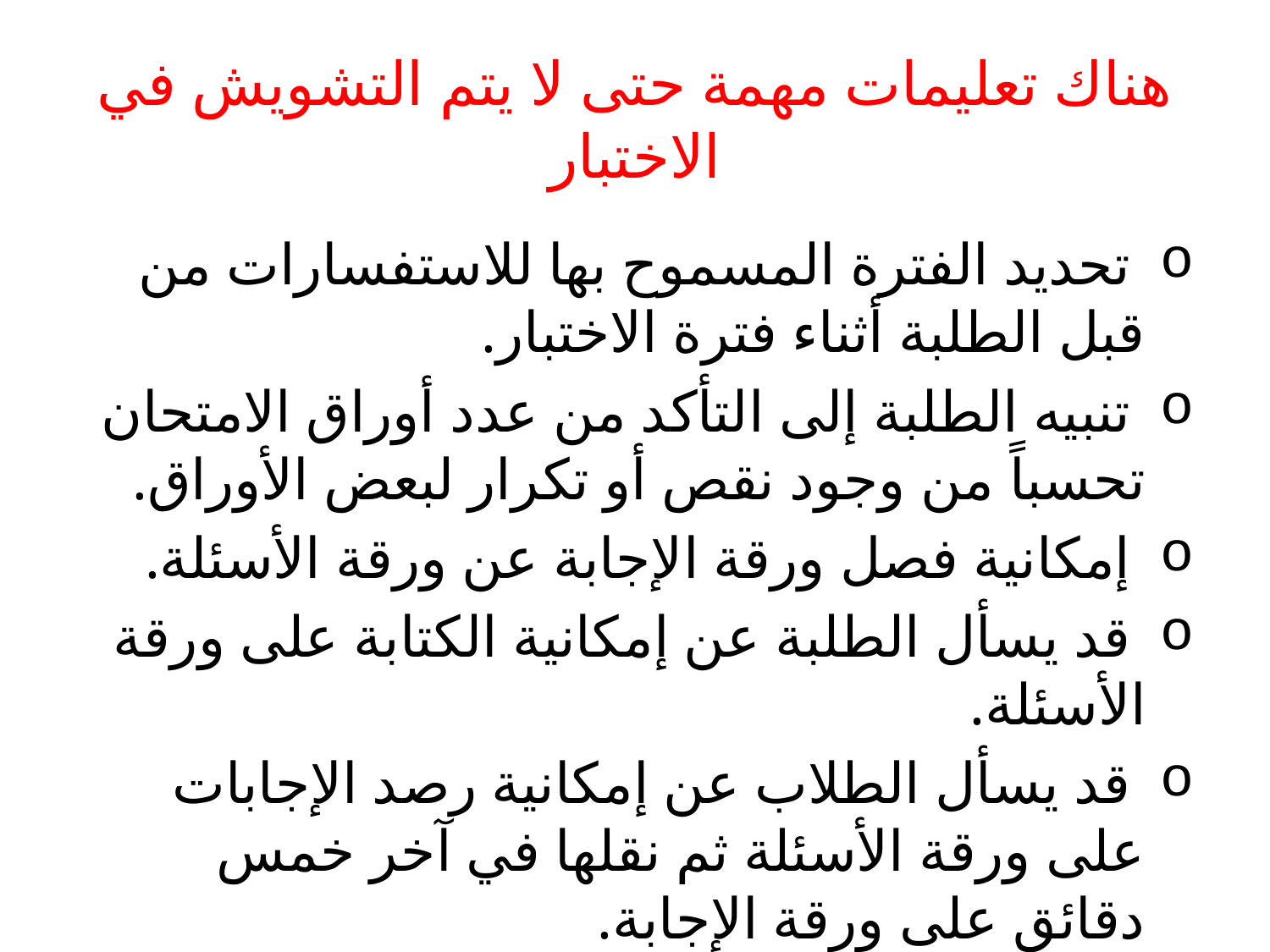

# هناك تعليمات مهمة حتى لا يتم التشويش في الاختبار
 تحديد الفترة المسموح بها للاستفسارات من قبل الطلبة أثناء فترة الاختبار.
 تنبيه الطلبة إلى التأكد من عدد أوراق الامتحان تحسباً من وجود نقص أو تكرار لبعض الأوراق.
 إمكانية فصل ورقة الإجابة عن ورقة الأسئلة.
 قد يسأل الطلبة عن إمكانية الكتابة على ورقة الأسئلة.
 قد يسأل الطلاب عن إمكانية رصد الإجابات على ورقة الأسئلة ثم نقلها في آخر خمس دقائق على ورقة الإجابة.